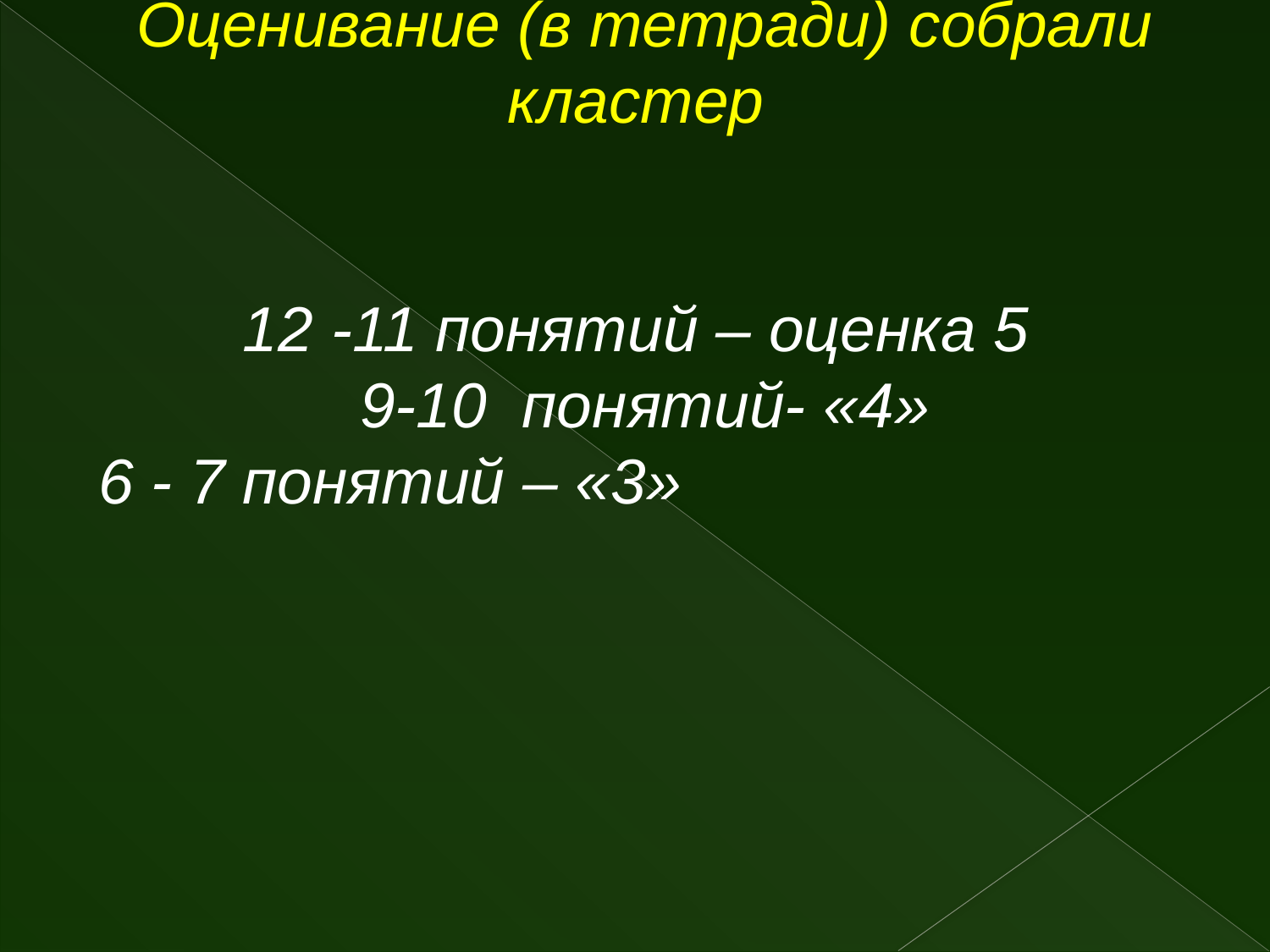

Оценивание (в тетради) собрали кластер

12 -11 понятий – оценка 5
9-10  понятий- «4»
6 - 7 понятий – «3»